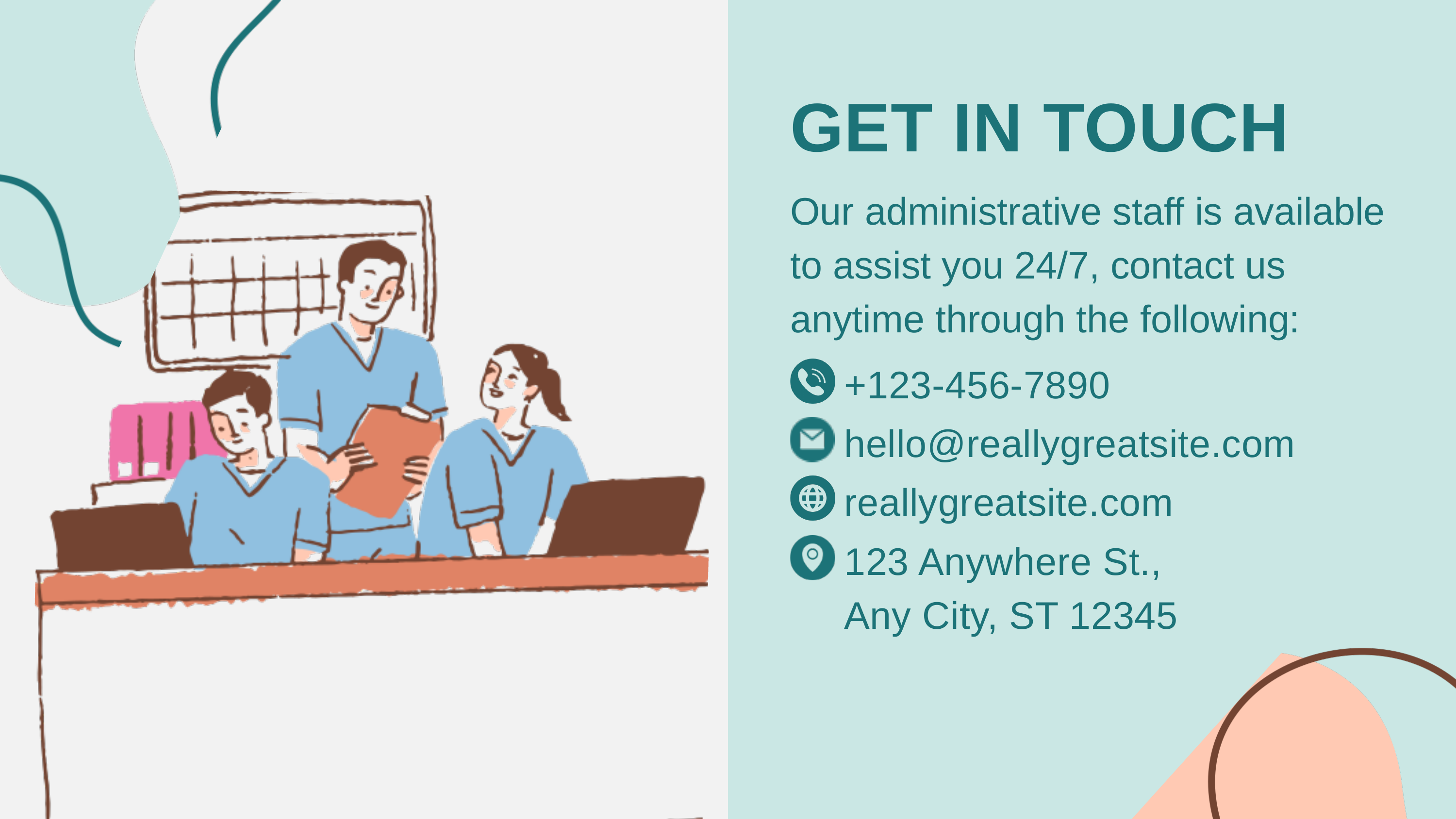

GET IN TOUCH
Our administrative staff is available to assist you 24/7, contact us anytime through the following:

+123-456-7890

hello@reallygreatsite.com

reallygreatsite.com

123 Anywhere St.,
Any City, ST 12345